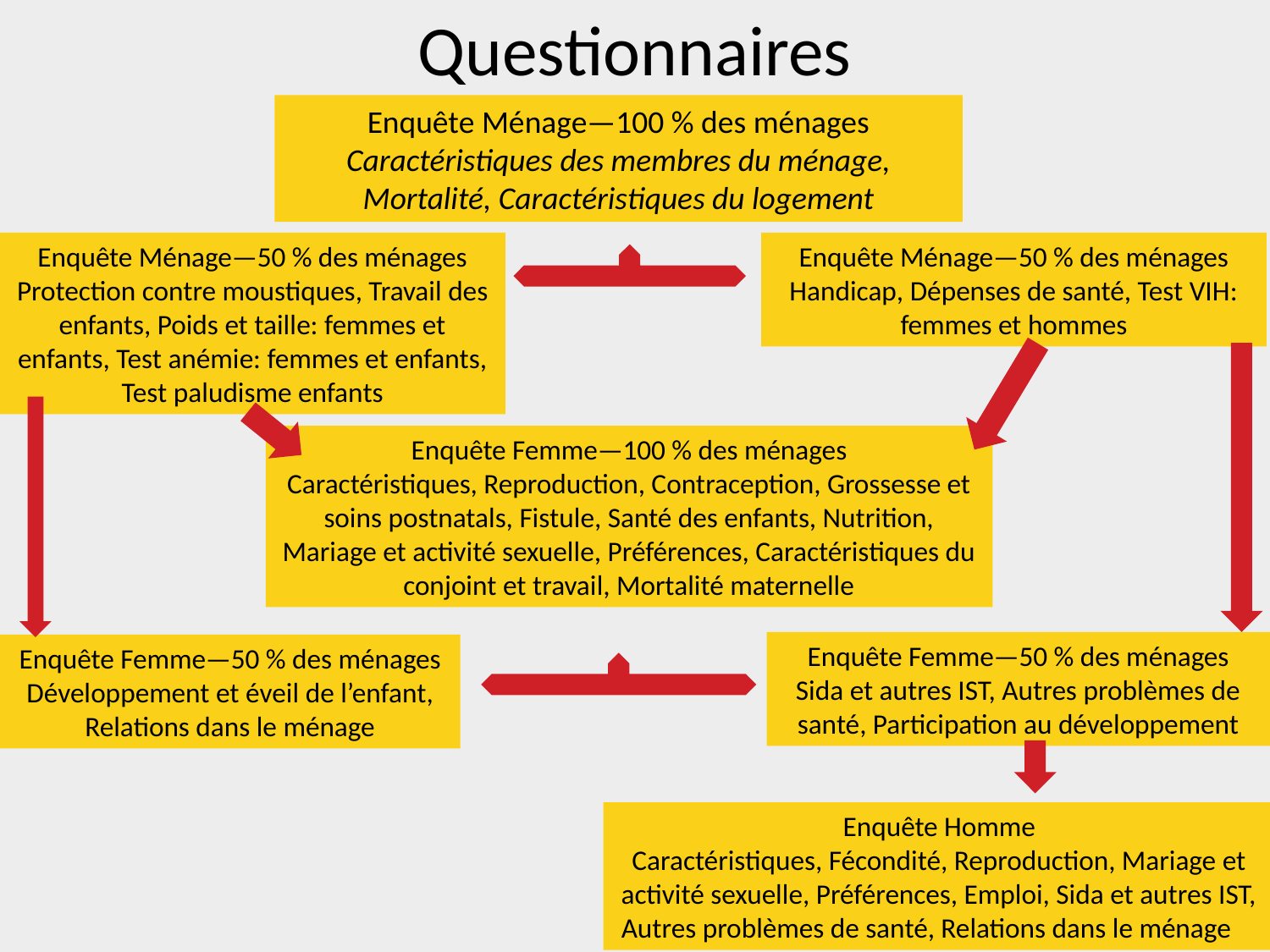

# Questionnaires
Enquête Ménage—100 % des ménages
Caractéristiques des membres du ménage, Mortalité, Caractéristiques du logement

Enquête Ménage—50 % des ménages
Protection contre moustiques, Travail des enfants, Poids et taille: femmes et enfants, Test anémie: femmes et enfants, Test paludisme enfants
Enquête Ménage—50 % des ménages
Handicap, Dépenses de santé, Test VIH: femmes et hommes

Enquête Femme—100 % des ménages
Caractéristiques, Reproduction, Contraception, Grossesse et soins postnatals, Fistule, Santé des enfants, Nutrition, Mariage et activité sexuelle, Préférences, Caractéristiques du conjoint et travail, Mortalité maternelle
Enquête Femme—50 % des ménages
Sida et autres IST, Autres problèmes de santé, Participation au développement
Enquête Femme—50 % des ménages
Développement et éveil de l’enfant, Relations dans le ménage

Enquête Homme
Caractéristiques, Fécondité, Reproduction, Mariage et activité sexuelle, Préférences, Emploi, Sida et autres IST, Autres problèmes de santé, Relations dans le ménage